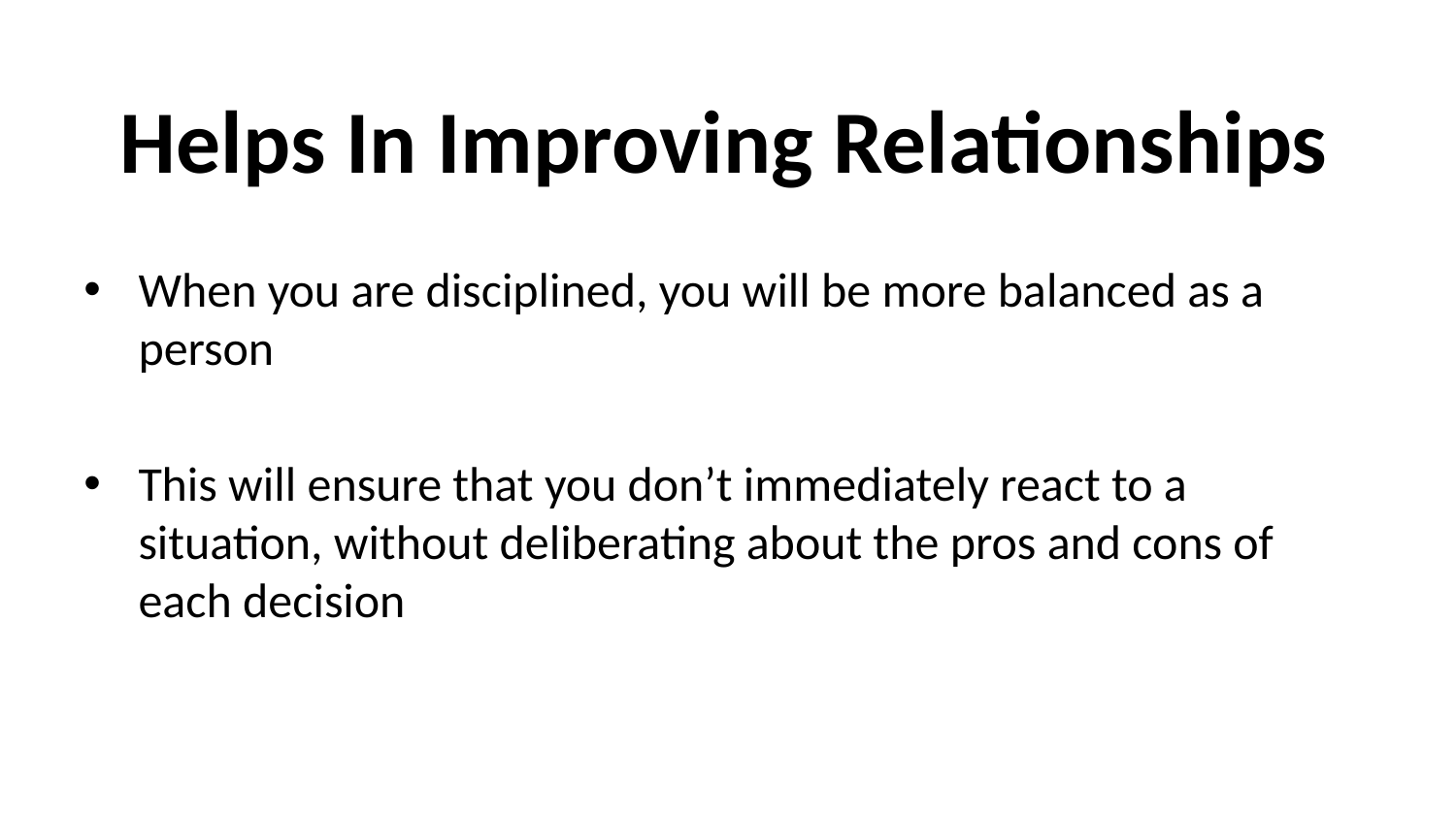

# Helps In Improving Relationships
When you are disciplined, you will be more balanced as a person

This will ensure that you don’t immediately react to a situation, without deliberating about the pros and cons of each decision